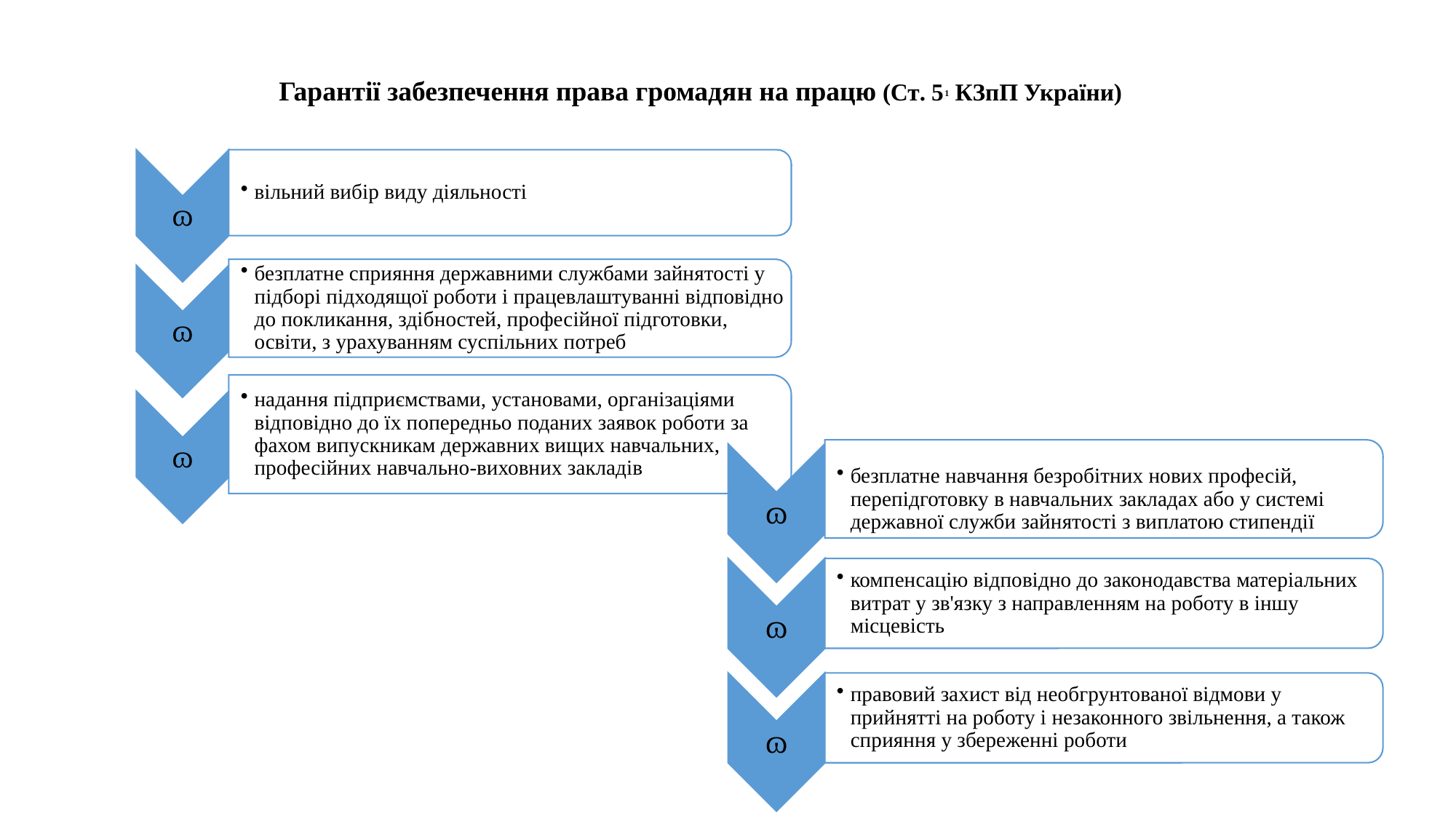

Гарантії забезпечення права громадян на працю (Ст. 5-1 КЗпП України)
ɷ
вільний вибір виду діяльності
ɷ
безплатне сприяння державними службами зайнятості у підборі підходящої роботи і працевлаштуванні відповідно до покликання, здібностей, професійної підготовки, освіти, з урахуванням суспільних потреб
ɷ
надання підприємствами, установами, організаціями відповідно до їх попередньо поданих заявок роботи за фахом випускникам державних вищих навчальних, професійних навчально-виховних закладів

ɷ

безплатне навчання безробітних нових професій, перепідготовку в навчальних закладах або у системі державної служби зайнятості з виплатою стипендії
ɷ
компенсацію відповідно до законодавства матеріальних витрат у зв'язку з направленням на роботу в іншу місцевість
ɷ
правовий захист від необгрунтованої відмови у прийнятті на роботу і незаконного звільнення, а також сприяння у збереженні роботи